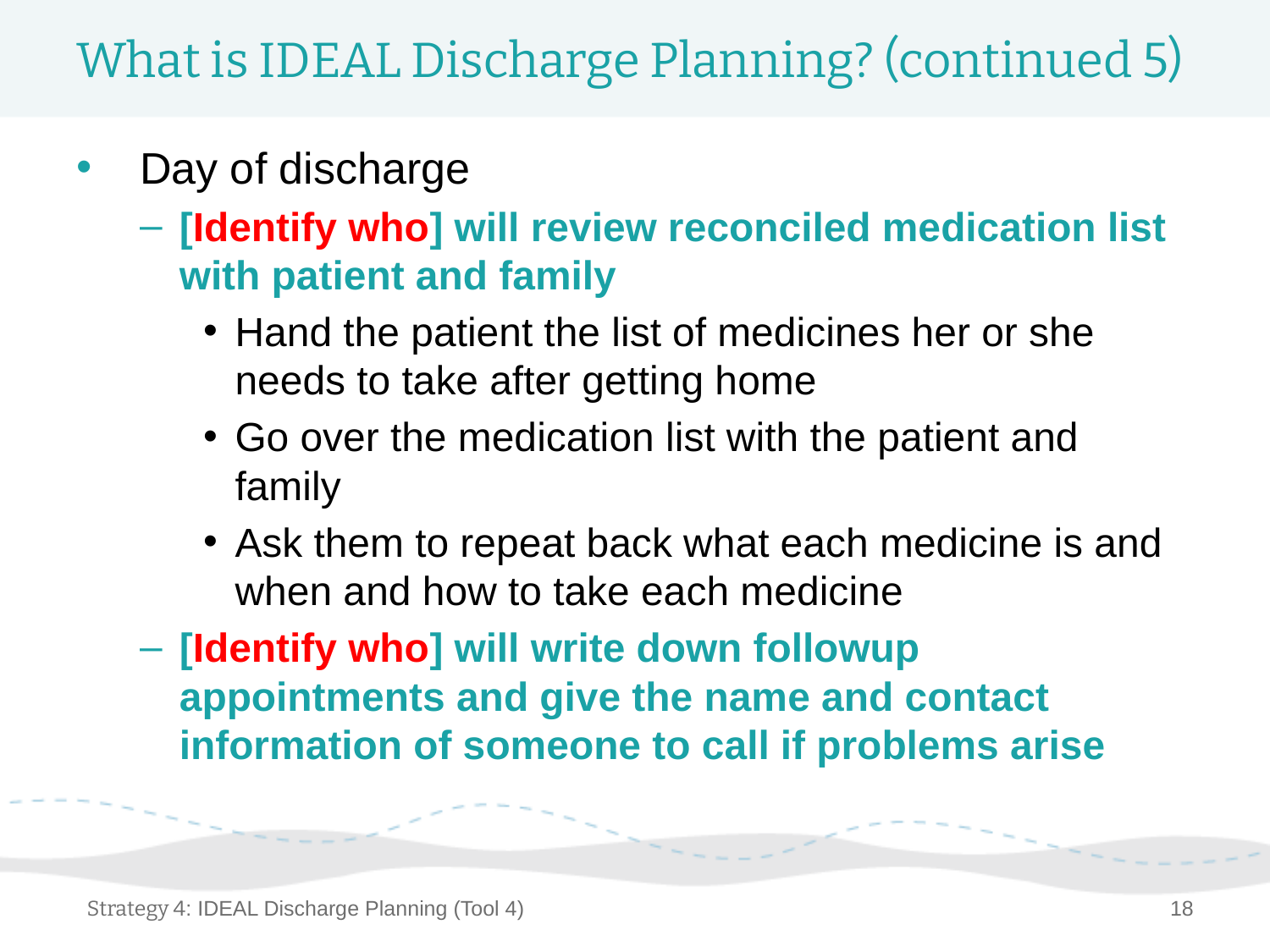

# What is IDEAL Discharge Planning? (continued 5)
Day of discharge
[Identify who] will review reconciled medication list with patient and family
Hand the patient the list of medicines her or she needs to take after getting home
Go over the medication list with the patient and family
Ask them to repeat back what each medicine is and when and how to take each medicine
[Identify who] will write down followup appointments and give the name and contact information of someone to call if problems arise
Strategy 4: IDEAL Discharge Planning (Tool 4)
18